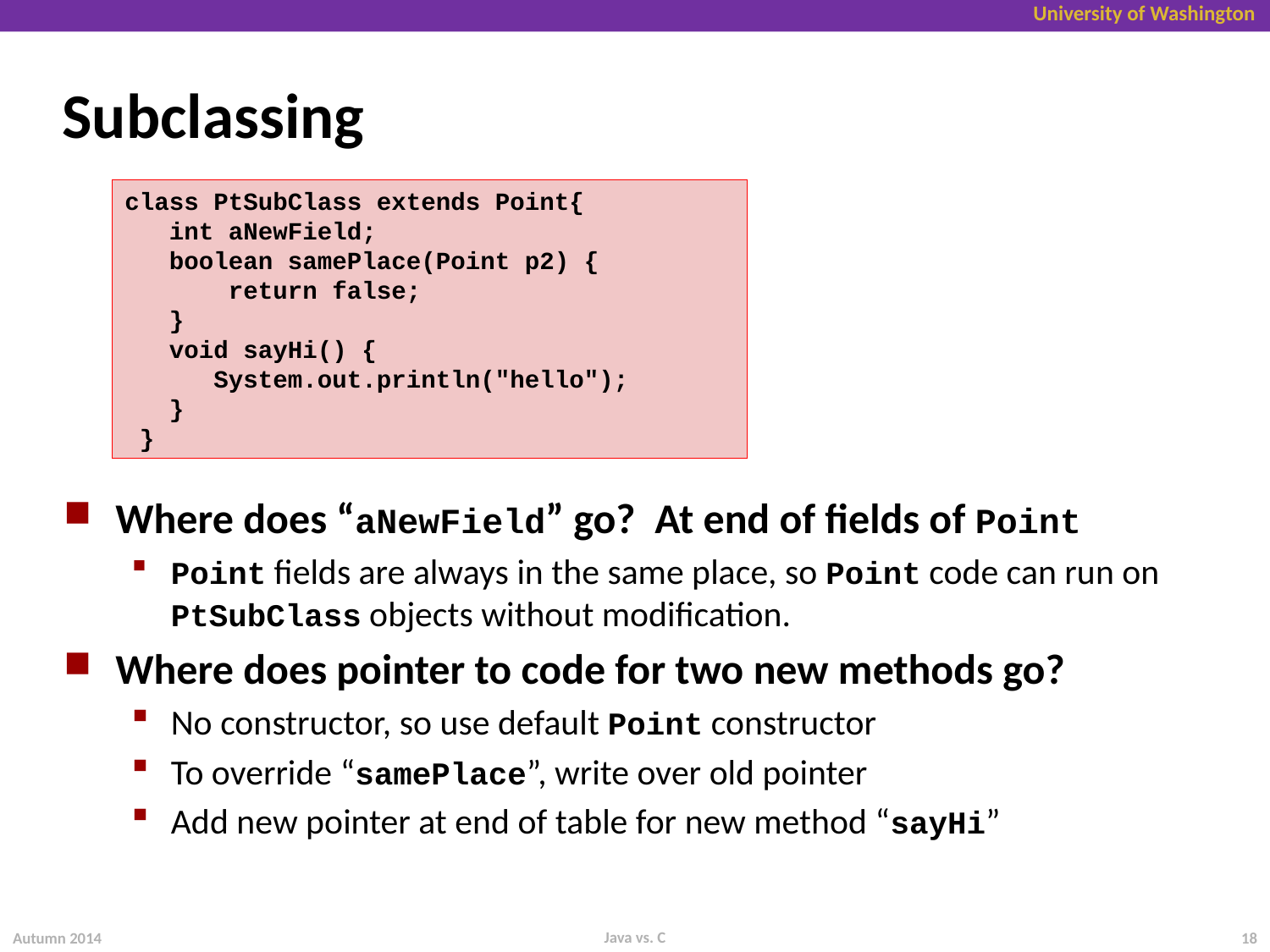

# Subclassing
class PtSubClass extends Point{
   int aNewField;
   boolean samePlace(Point p2) {
       return false;
   }
   void sayHi() {
      System.out.println("hello");
   }
 }
Where does “aNewField” go?  At end of fields of Point
Point fields are always in the same place, so Point code can run on PtSubClass objects without modification.
Where does pointer to code for two new methods go?
No constructor, so use default Point constructor
To override “samePlace”, write over old pointer
Add new pointer at end of table for new method “sayHi”
Java vs. C
Autumn 2014
18